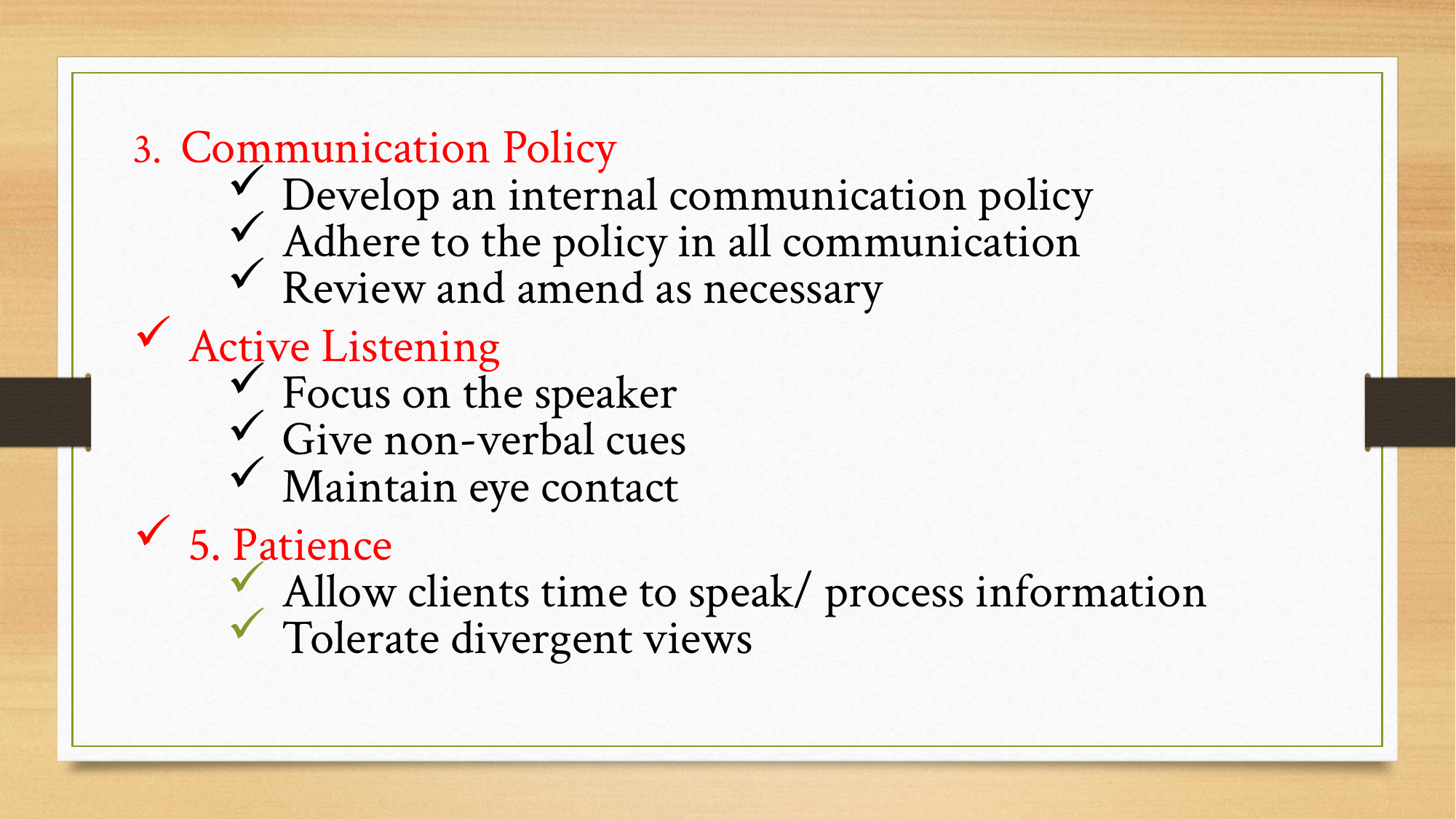

3.  Communication Policy
Develop an internal communication policy
Adhere to the policy in all communication
Review and amend as necessary
Active Listening
Focus on the speaker
Give non-verbal cues
Maintain eye contact
5. Patience
Allow clients time to speak/ process information
Tolerate divergent views